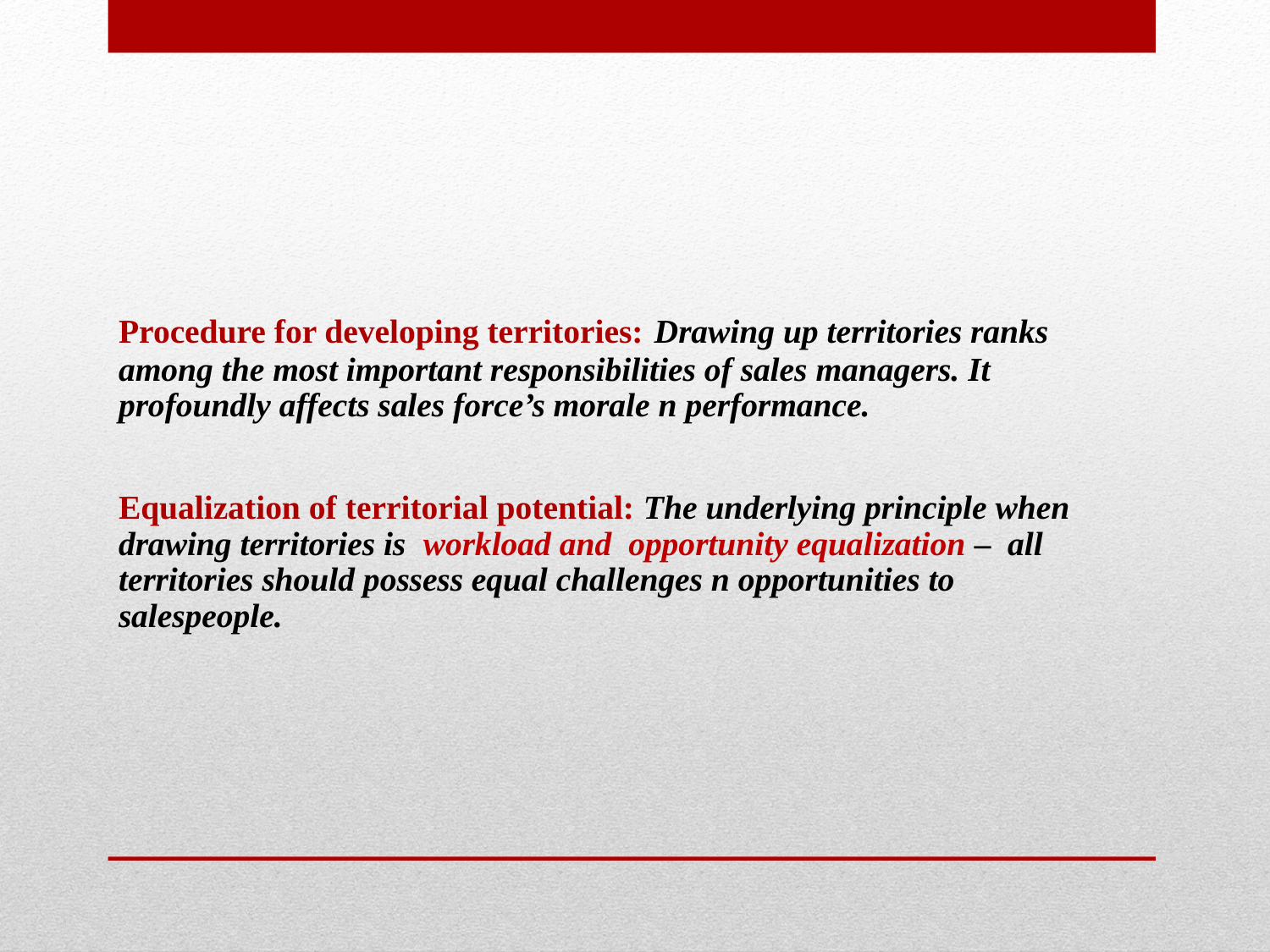

Procedure for developing territories: Drawing up territories ranks 	among the most important responsibilities of sales managers. It 	profoundly affects sales force’s morale n performance.

Equalization of territorial potential: The underlying principle when 	drawing territories is  workload and  opportunity equalization – 	all territories should possess equal challenges n opportunities to 	salespeople.